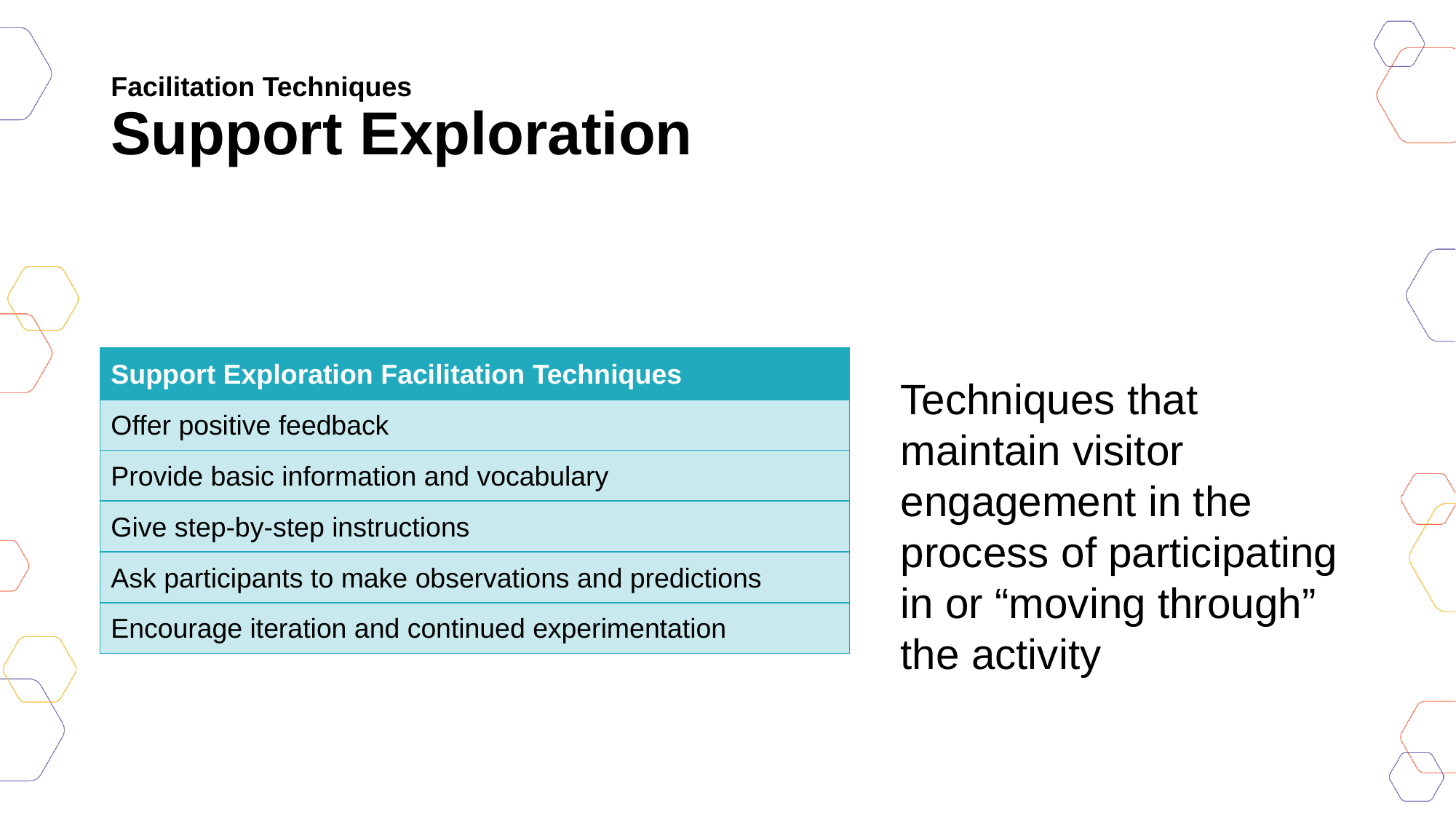

# Facilitation Techniques Support Exploration
| Support Exploration Facilitation Techniques |
| --- |
| Offer positive feedback |
| Provide basic information and vocabulary |
| Give step-by-step instructions |
| Ask participants to make observations and predictions |
| Encourage iteration and continued experimentation |
Techniques that maintain visitor engagement in the process of participating in or “moving through” the activity